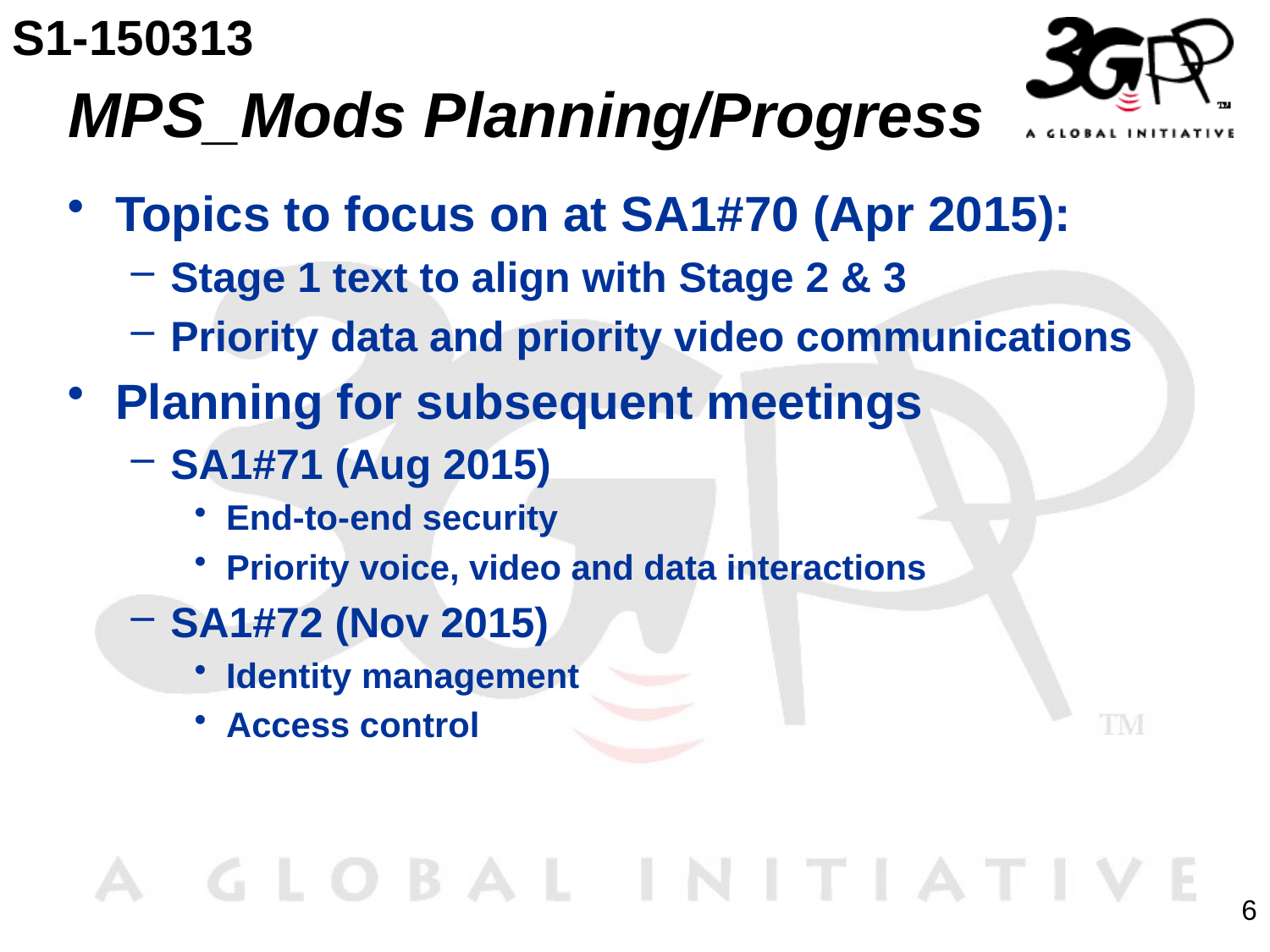

S1-150313
# MPS_Mods Planning/Progress
Topics to focus on at SA1#70 (Apr 2015):
Stage 1 text to align with Stage 2 & 3
Priority data and priority video communications
Planning for subsequent meetings
SA1#71 (Aug 2015)
End-to-end security
Priority voice, video and data interactions
SA1#72 (Nov 2015)
Identity management
Access control
6